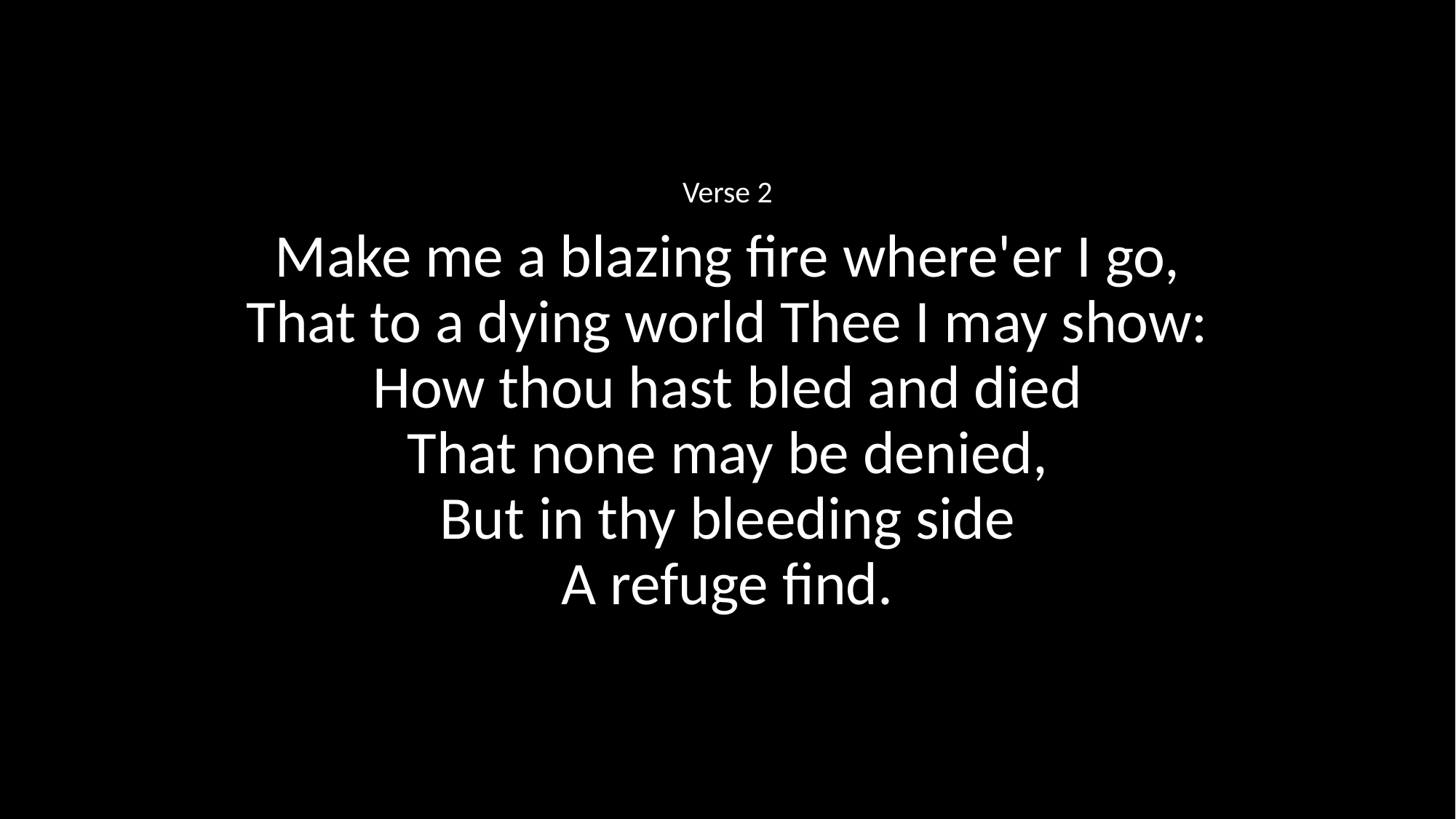

Verse 2
Make me a blazing fire where'er I go,
That to a dying world Thee I may show:
How thou hast bled and died
That none may be denied,
But in thy bleeding side
A refuge find.